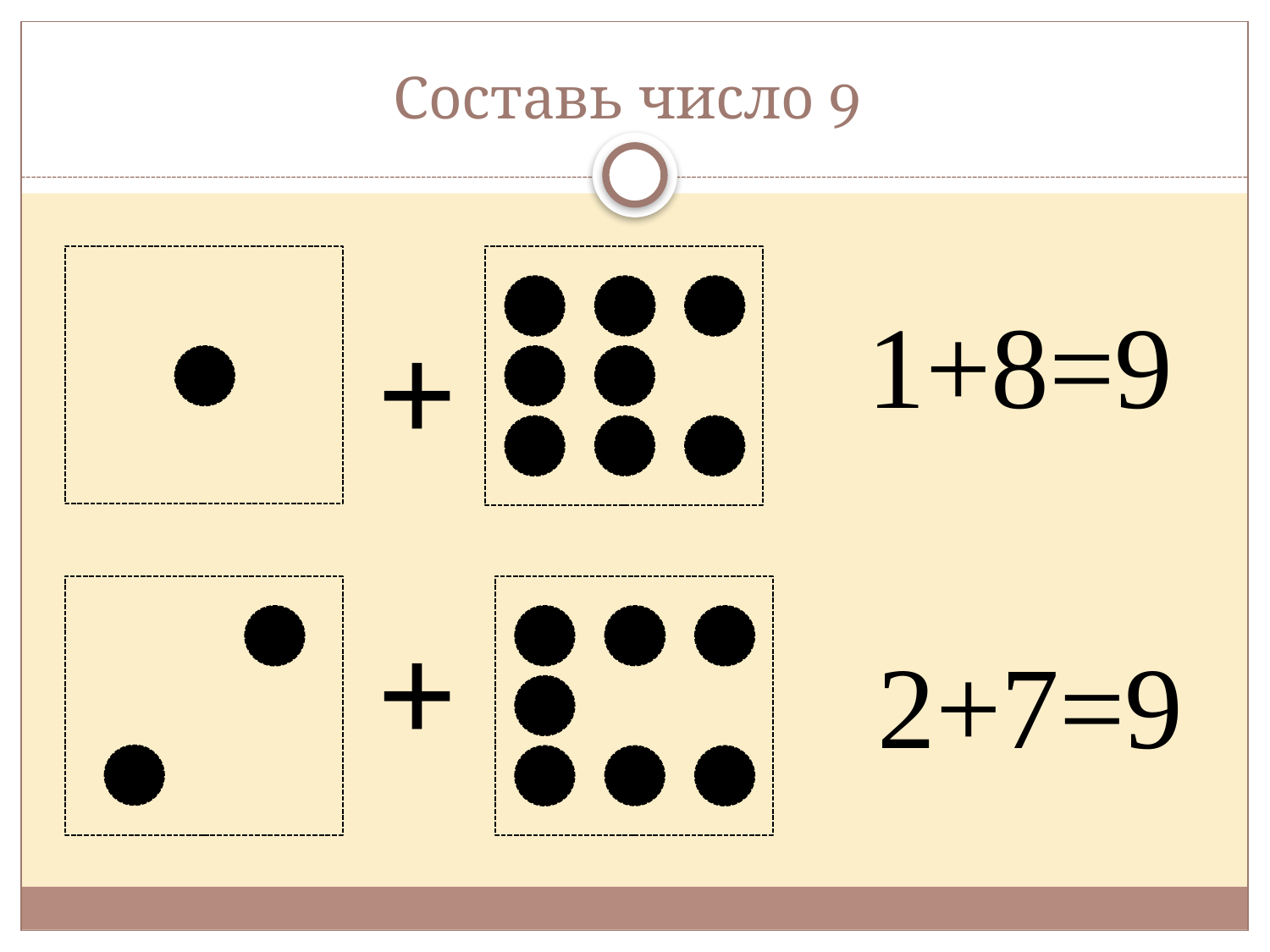

# Составь число 9

1+8=9
+

+

2+7=9